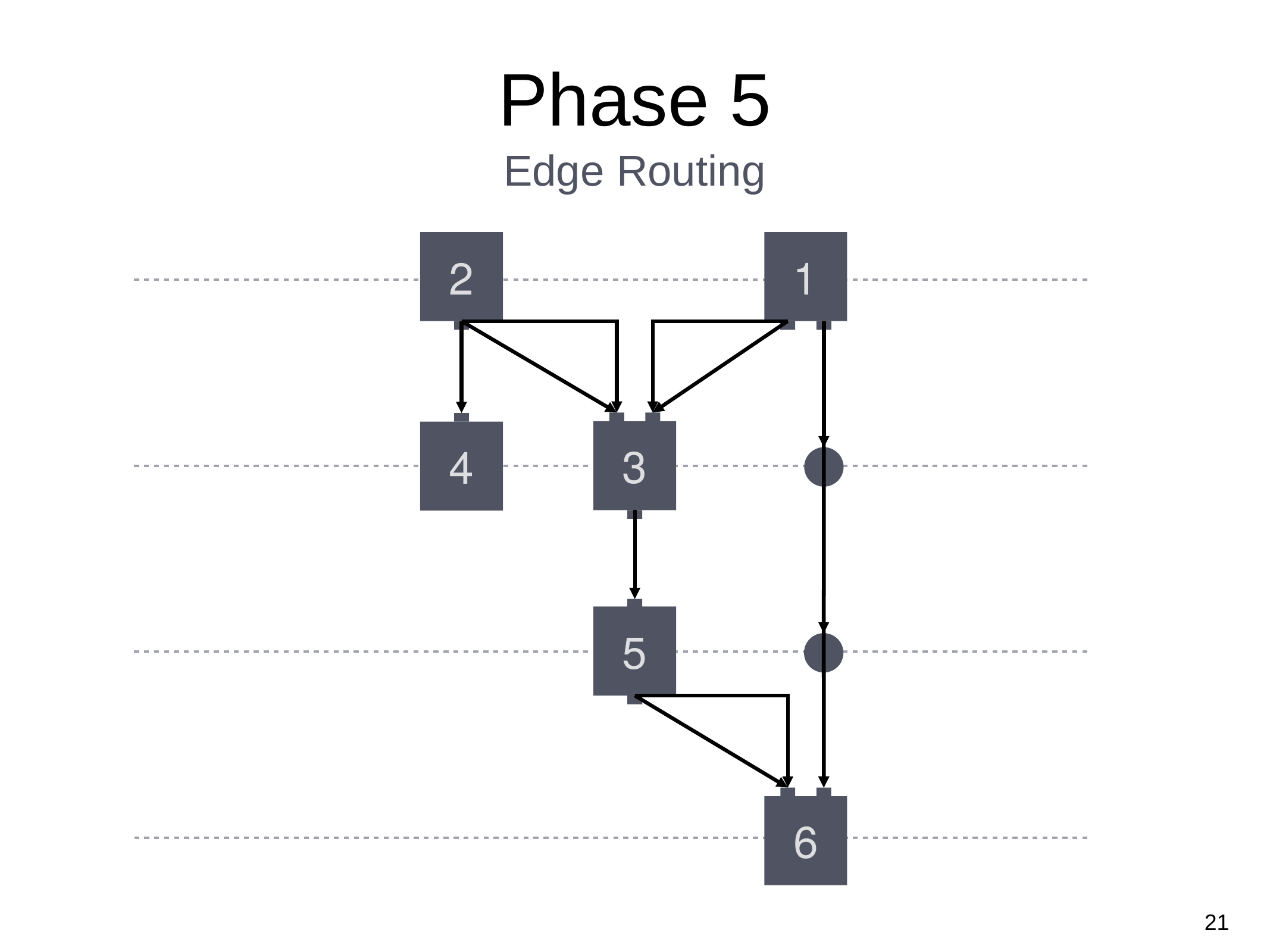

# Phase 5
Edge Routing

2
1

3
4

5

6

21